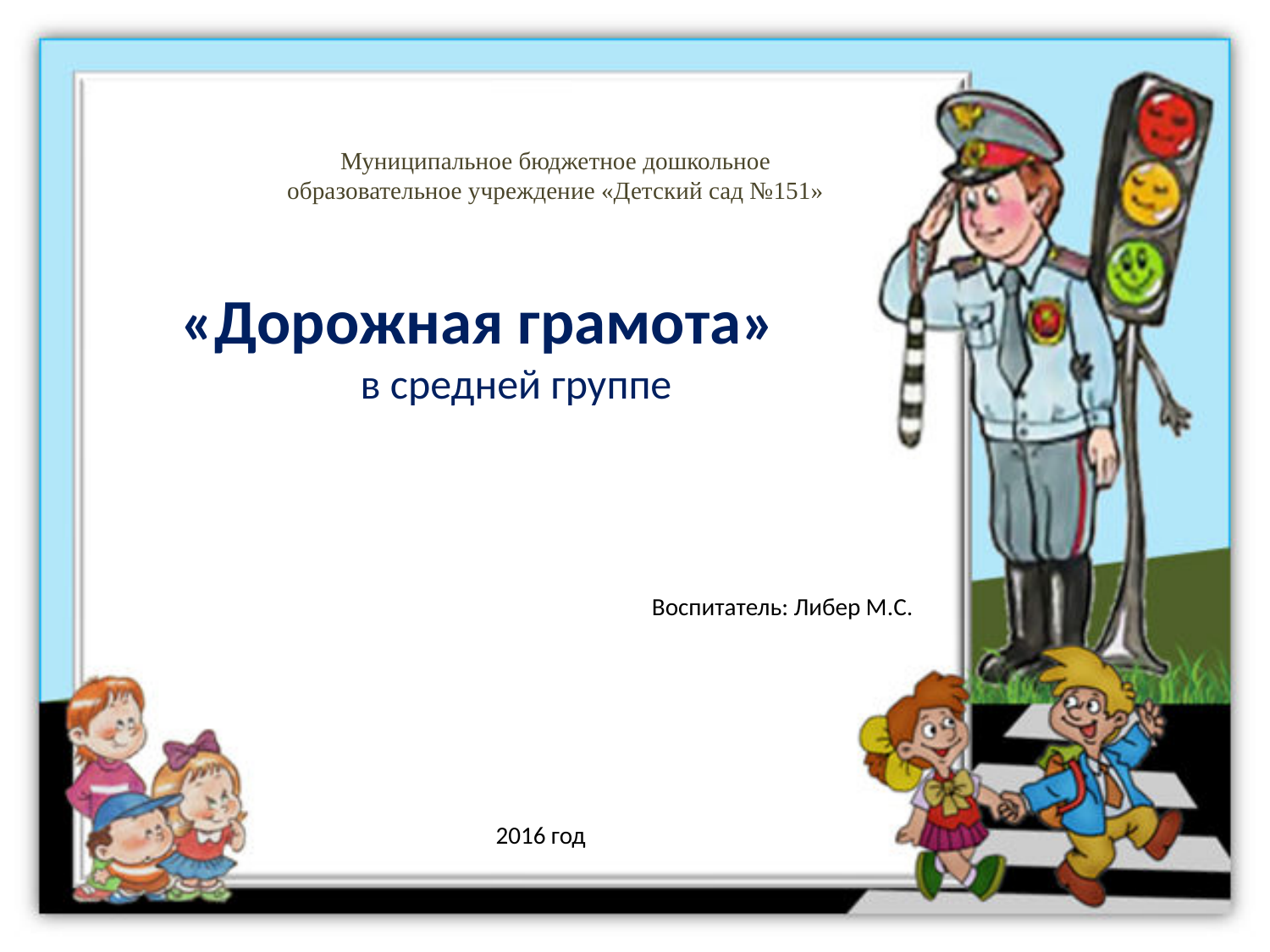

Муниципальное бюджетное дошкольное образовательное учреждение «Детский сад №151»

 «Дорожная грамота»
в средней группе
Воспитатель: Либер М.С.
2016 год